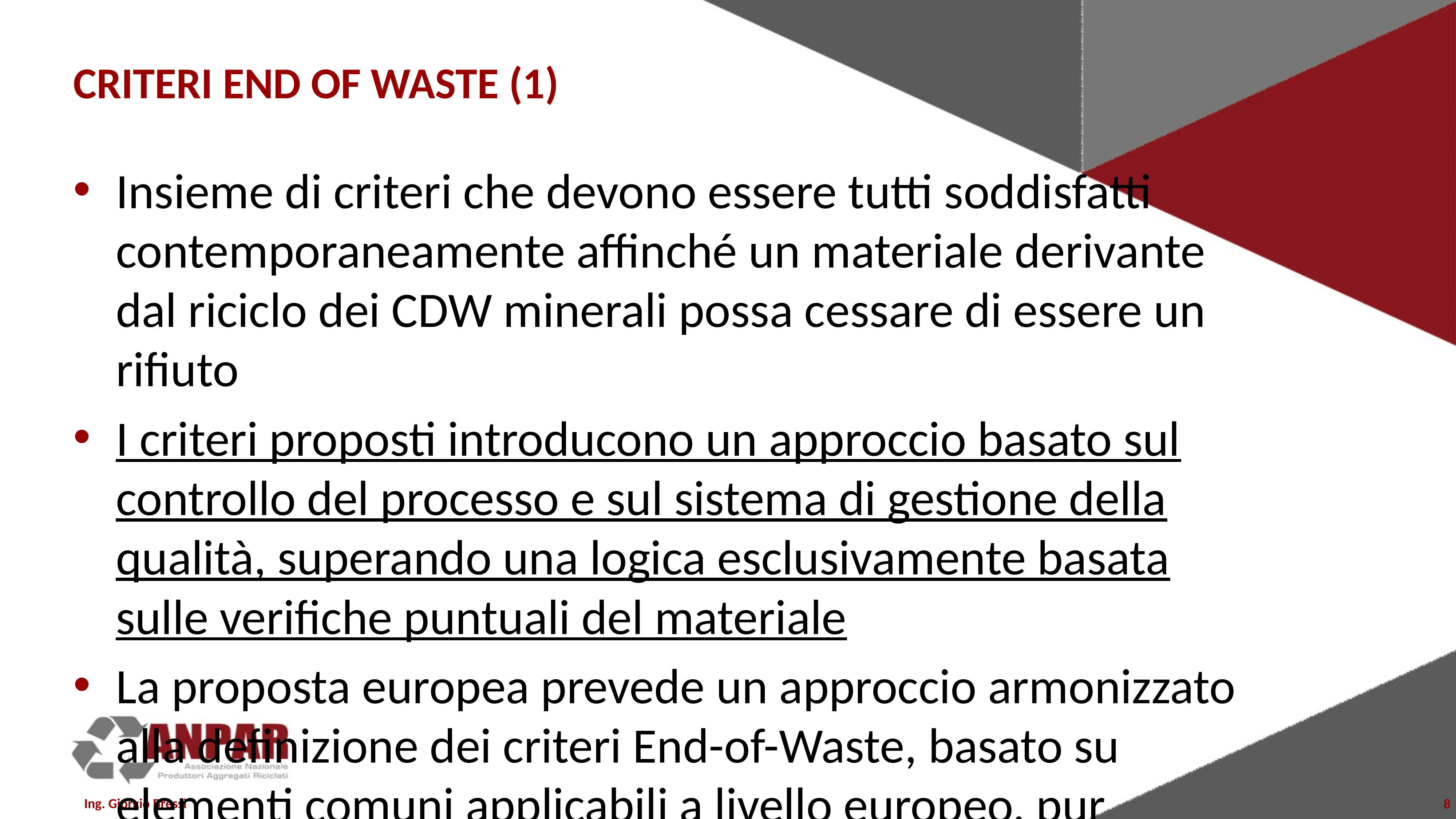

# CRITERI END OF WASTE (1)
Insieme di criteri che devono essere tutti soddisfatti contemporaneamente affinché un materiale derivante dal riciclo dei CDW minerali possa cessare di essere un rifiuto
I criteri proposti introducono un approccio basato sul controllo del processo e sul sistema di gestione della qualità, superando una logica esclusivamente basata sulle verifiche puntuali del materiale
La proposta europea prevede un approccio armonizzato alla definizione dei criteri End-of-Waste, basato su elementi comuni applicabili a livello europeo, pur mantenendo margini di adattamento a livello nazionale
Particolare rilevanza assumono le modalità di prova ed i valori limite dei diversi parametri presi in considerazione, attualmente oggetto di revisione